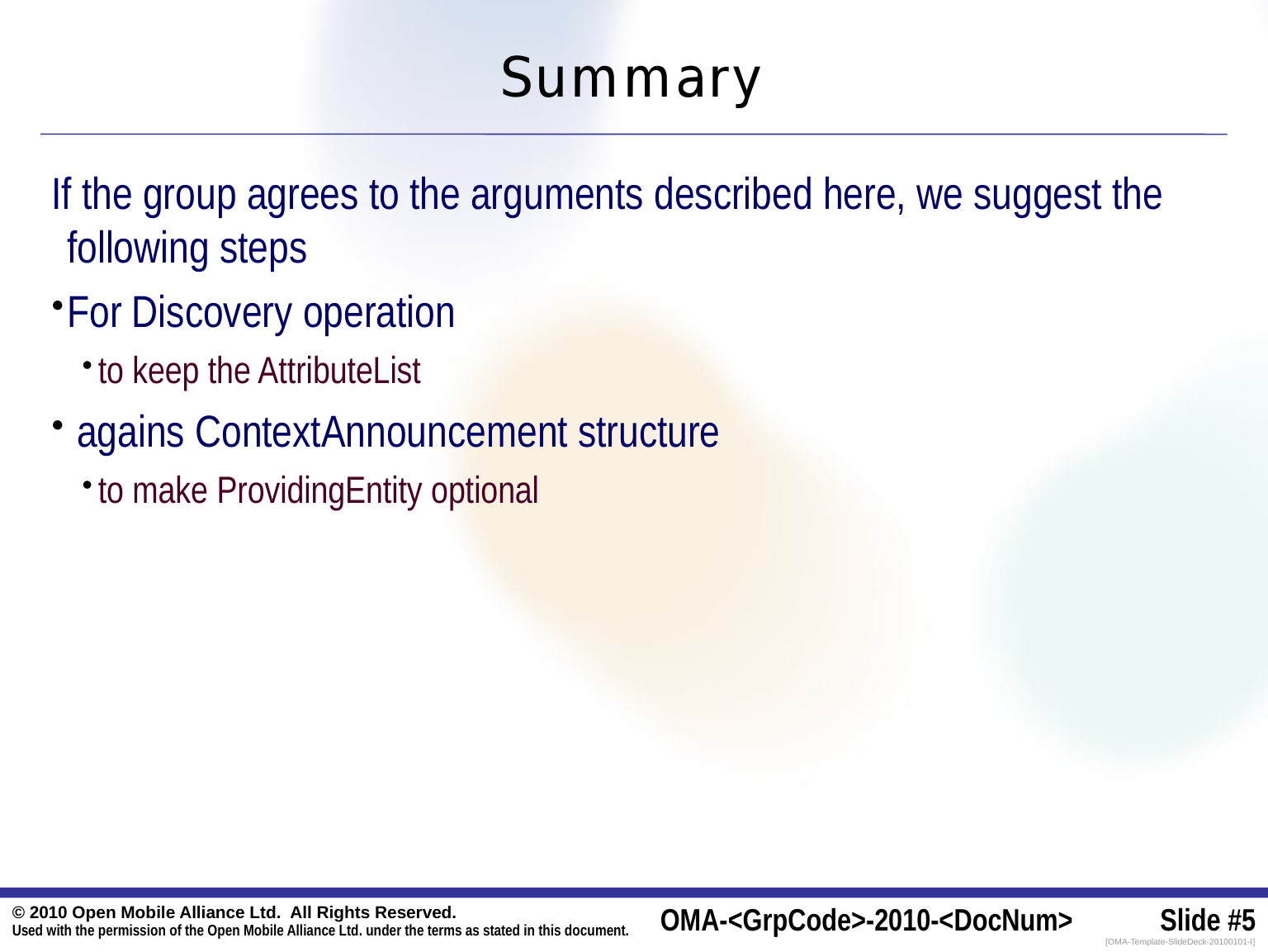

# Summary
If the group agrees to the arguments described here, we suggest the following steps
For Discovery operation
to keep the AttributeList
 agains ContextAnnouncement structure
to make ProvidingEntity optional